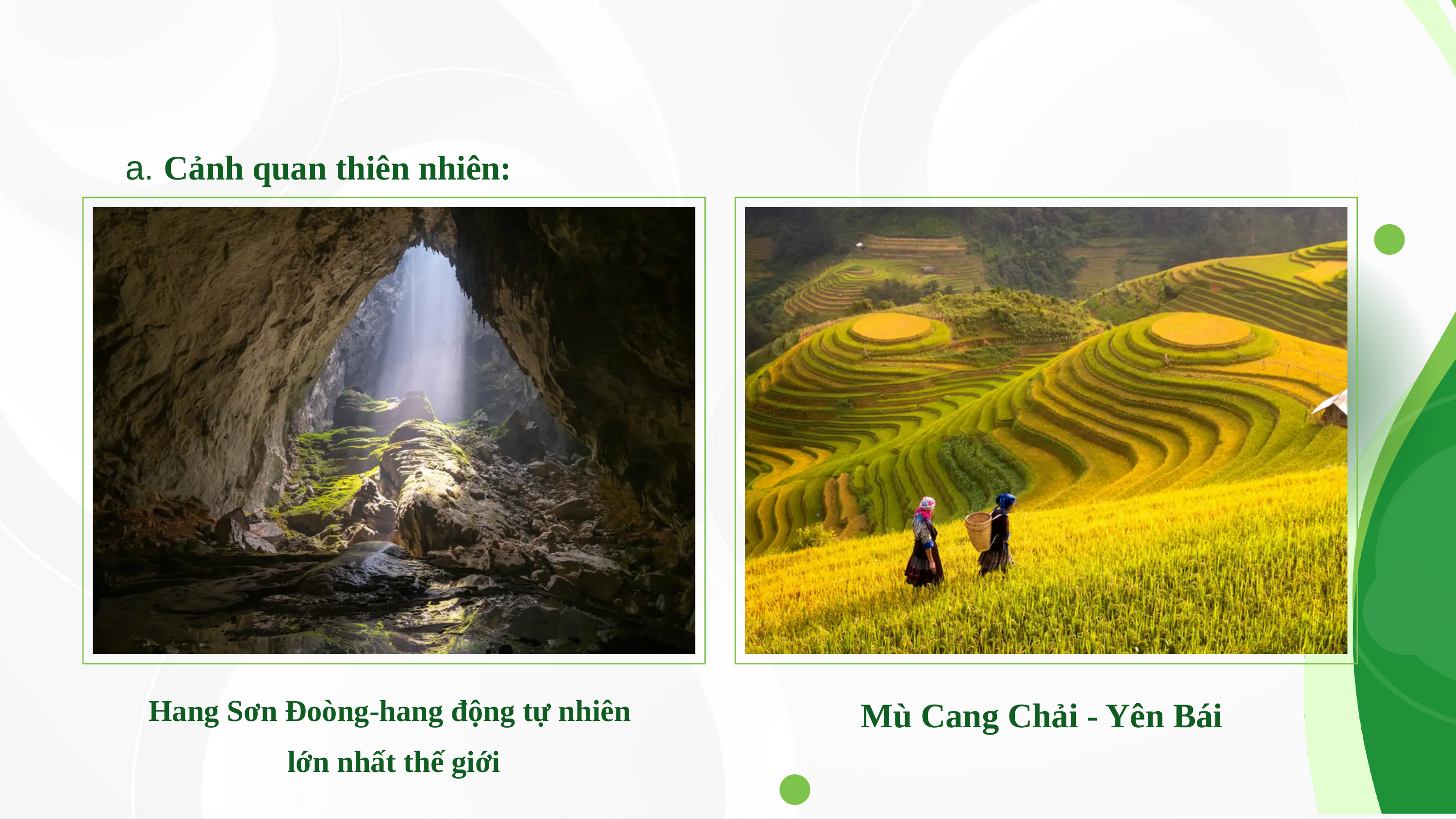

a. Cảnh quan thiên nhiên:

Hang Sơn Đoòng-hang động tự nhiên
lớn nhất thế giới

Mù Cang Chải - Yên Bái